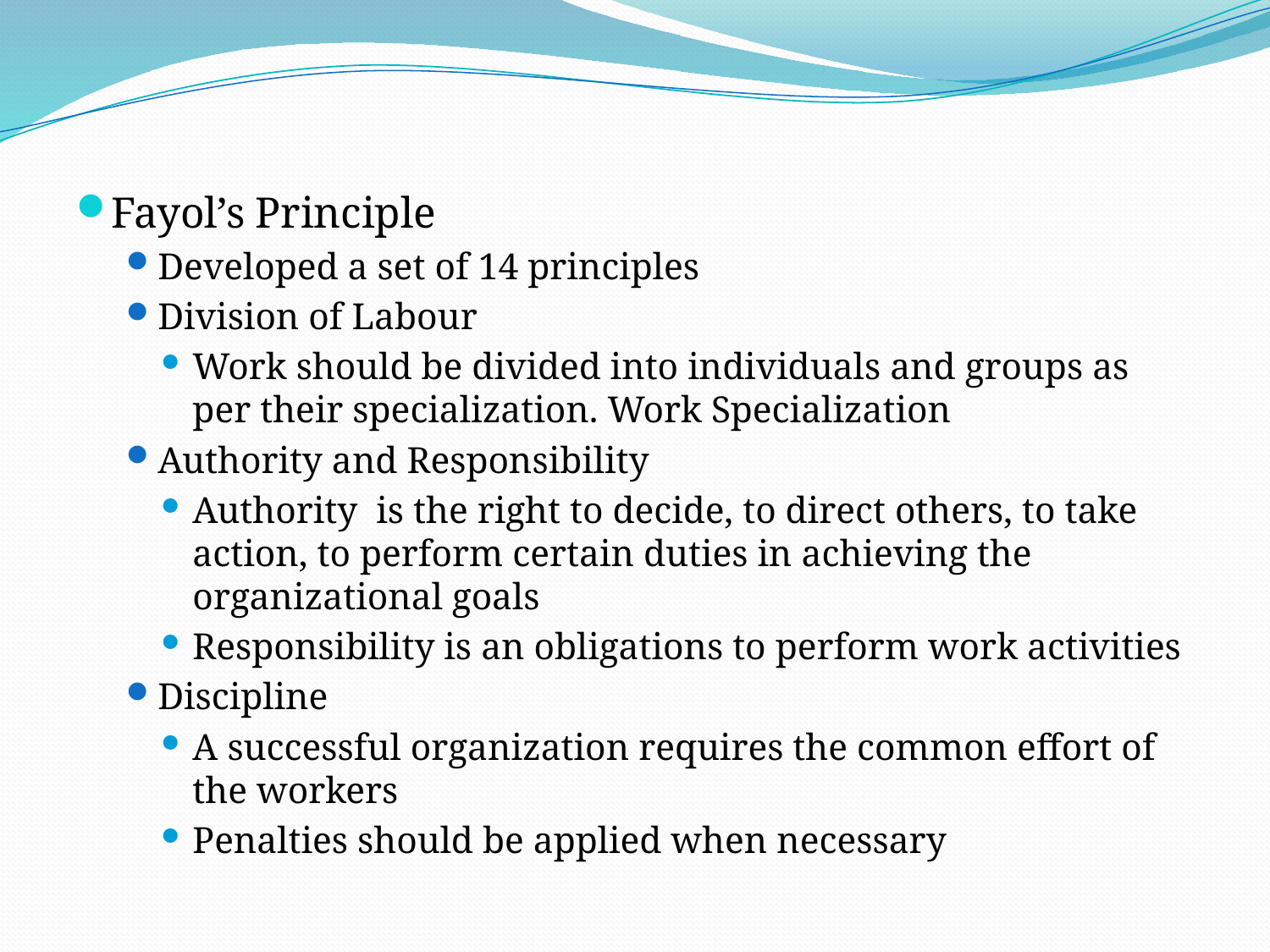

#
Fayol’s Principle
Developed a set of 14 principles
Division of Labour
Work should be divided into individuals and groups as per their specialization. Work Specialization
Authority and Responsibility
Authority  is the right to decide, to direct others, to take action, to perform certain duties in achieving the organizational goals
Responsibility is an obligations to perform work activities
Discipline
A successful organization requires the common effort of the workers
Penalties should be applied when necessary